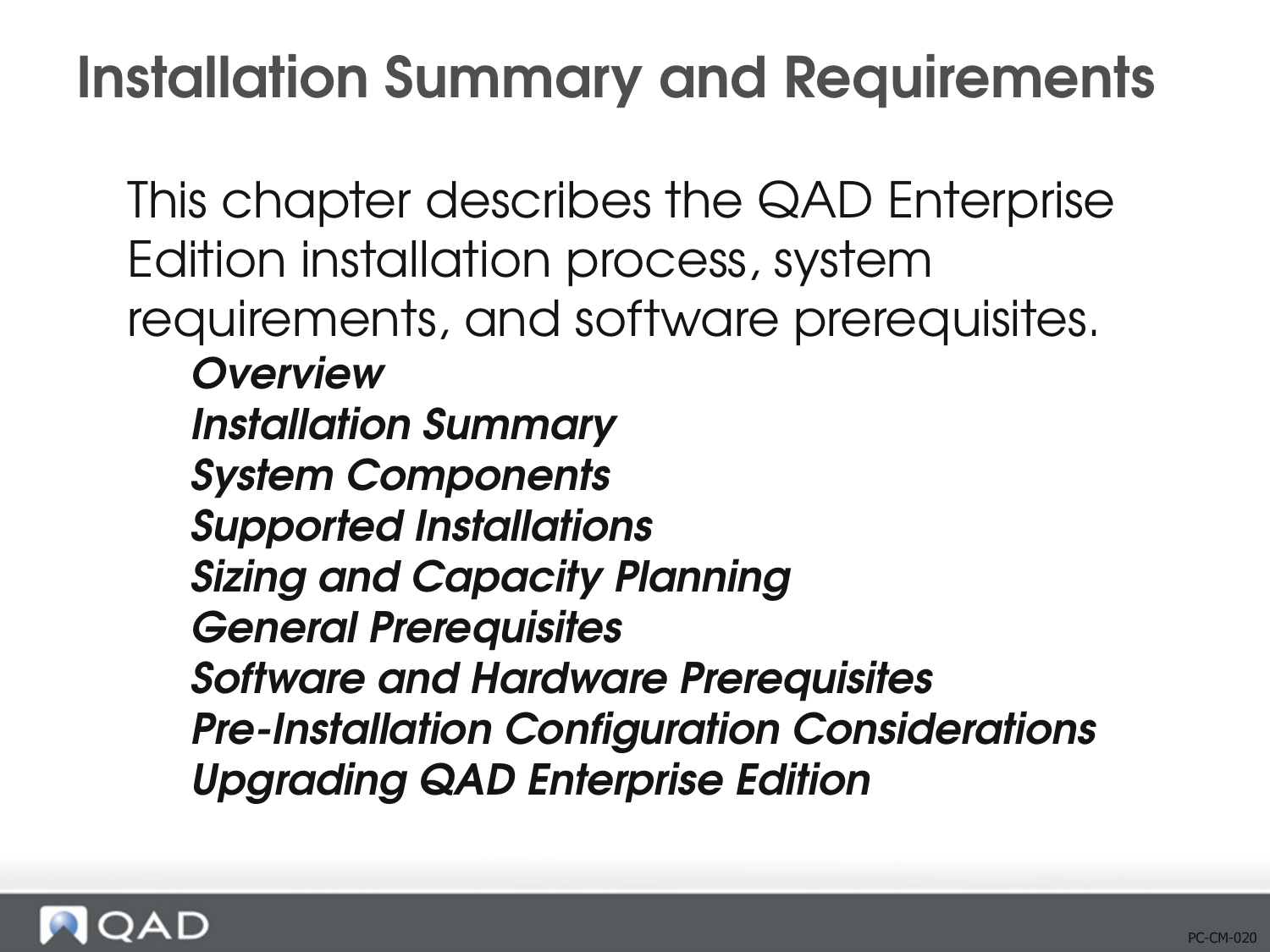

# Installation Summary and Requirements
This chapter describes the QAD Enterprise Edition installation process, system requirements, and software prerequisites.
Overview
Installation Summary
System Components
Supported Installations
Sizing and Capacity Planning
General Prerequisites
Software and Hardware Prerequisites
Pre-Installation Configuration Considerations
Upgrading QAD Enterprise Edition
PC-CM-020